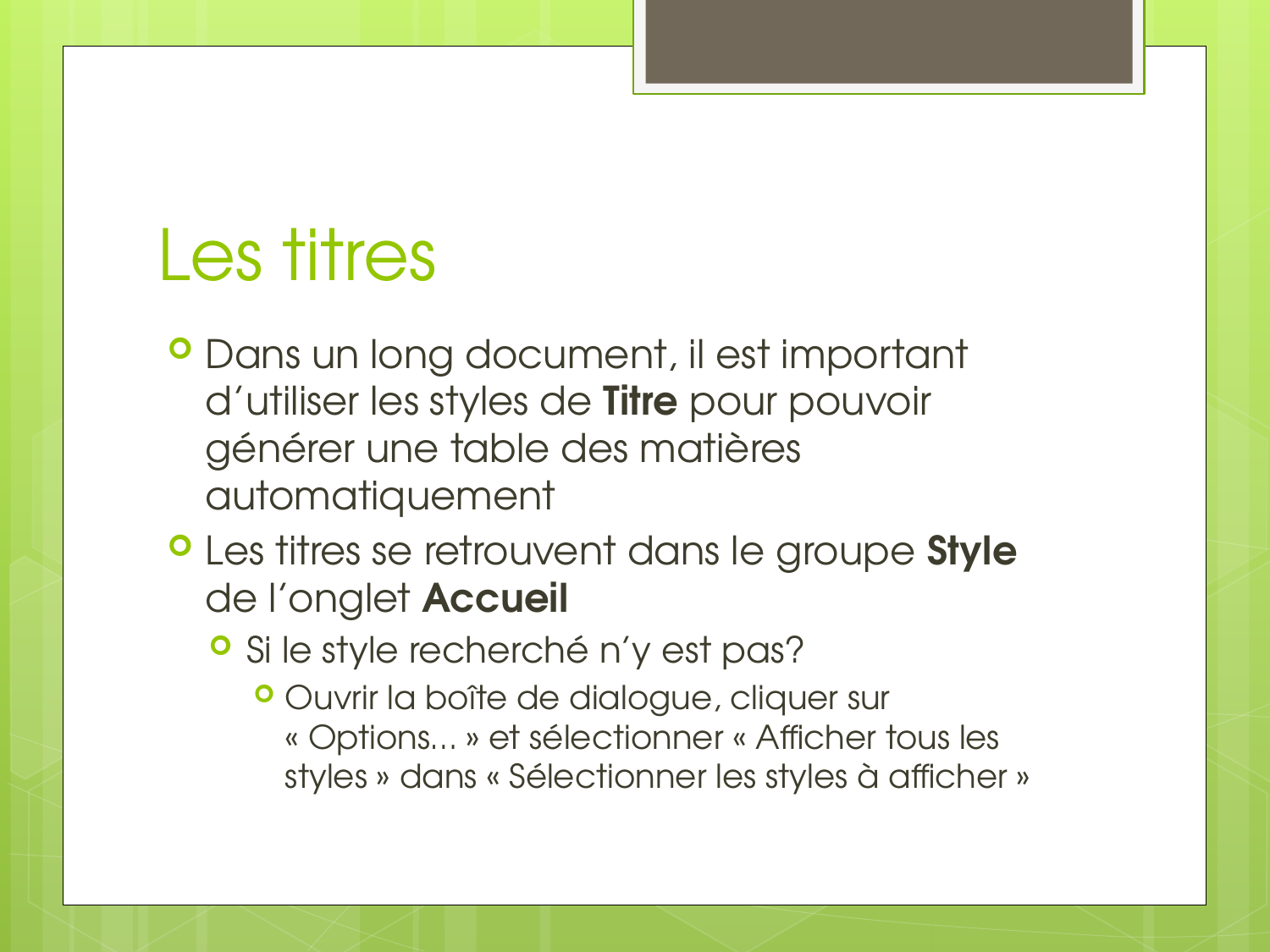

# Les titres
Dans un long document, il est important d’utiliser les styles de Titre pour pouvoir générer une table des matières automatiquement
Les titres se retrouvent dans le groupe Style de l’onglet Accueil
Si le style recherché n’y est pas?
Ouvrir la boîte de dialogue, cliquer sur « Options… » et sélectionner « Afficher tous les styles » dans « Sélectionner les styles à afficher »